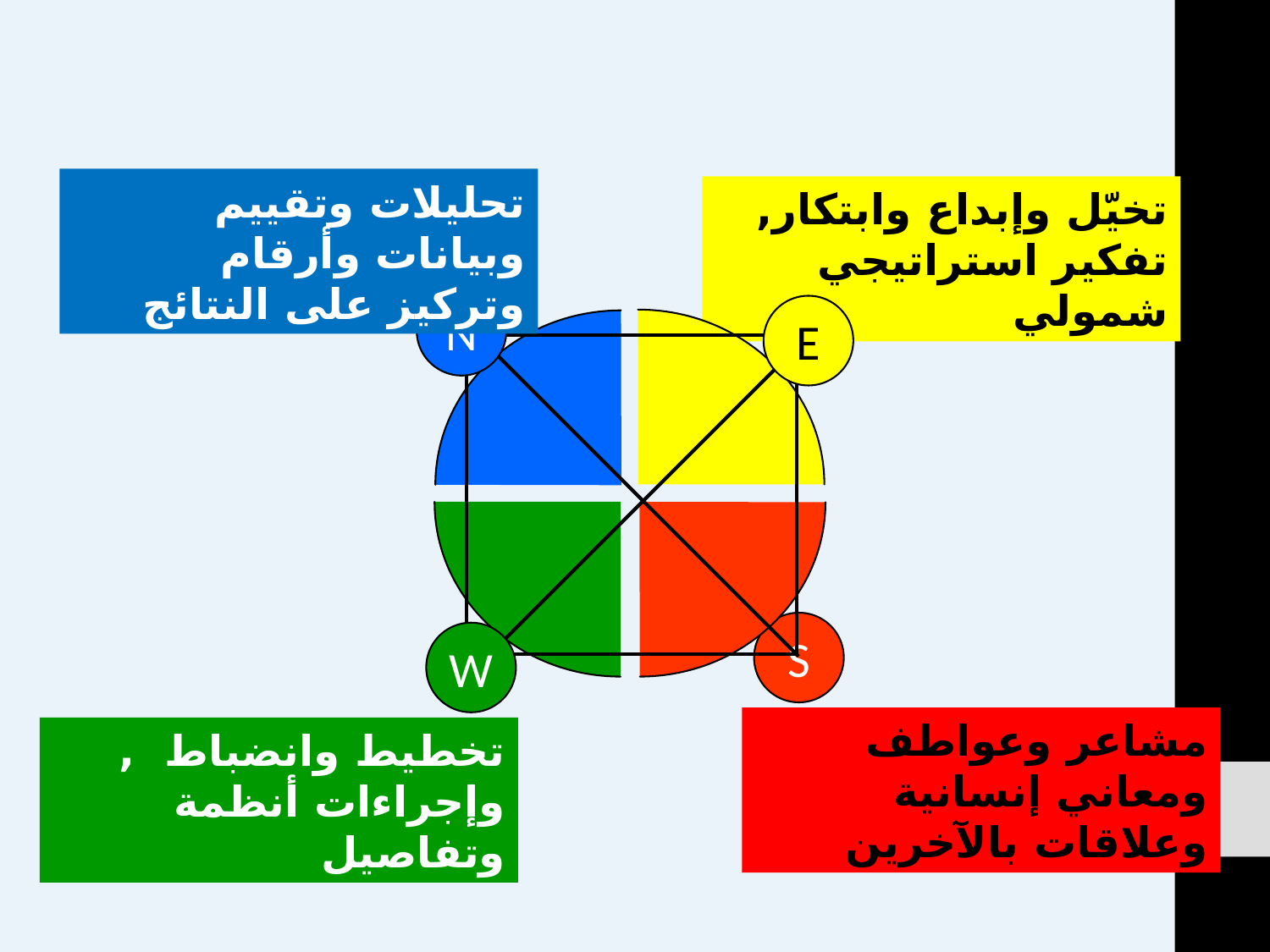

تحليلات وتقييم وبيانات وأرقام وتركيز على النتائج
تخيّل وإبداع وابتكار, تفكير استراتيجي شمولي
N
E

W
S
مشاعر وعواطف ومعاني إنسانية وعلاقات بالآخرين
تخطيط وانضباط  , وإجراءات أنظمة  وتفاصيل